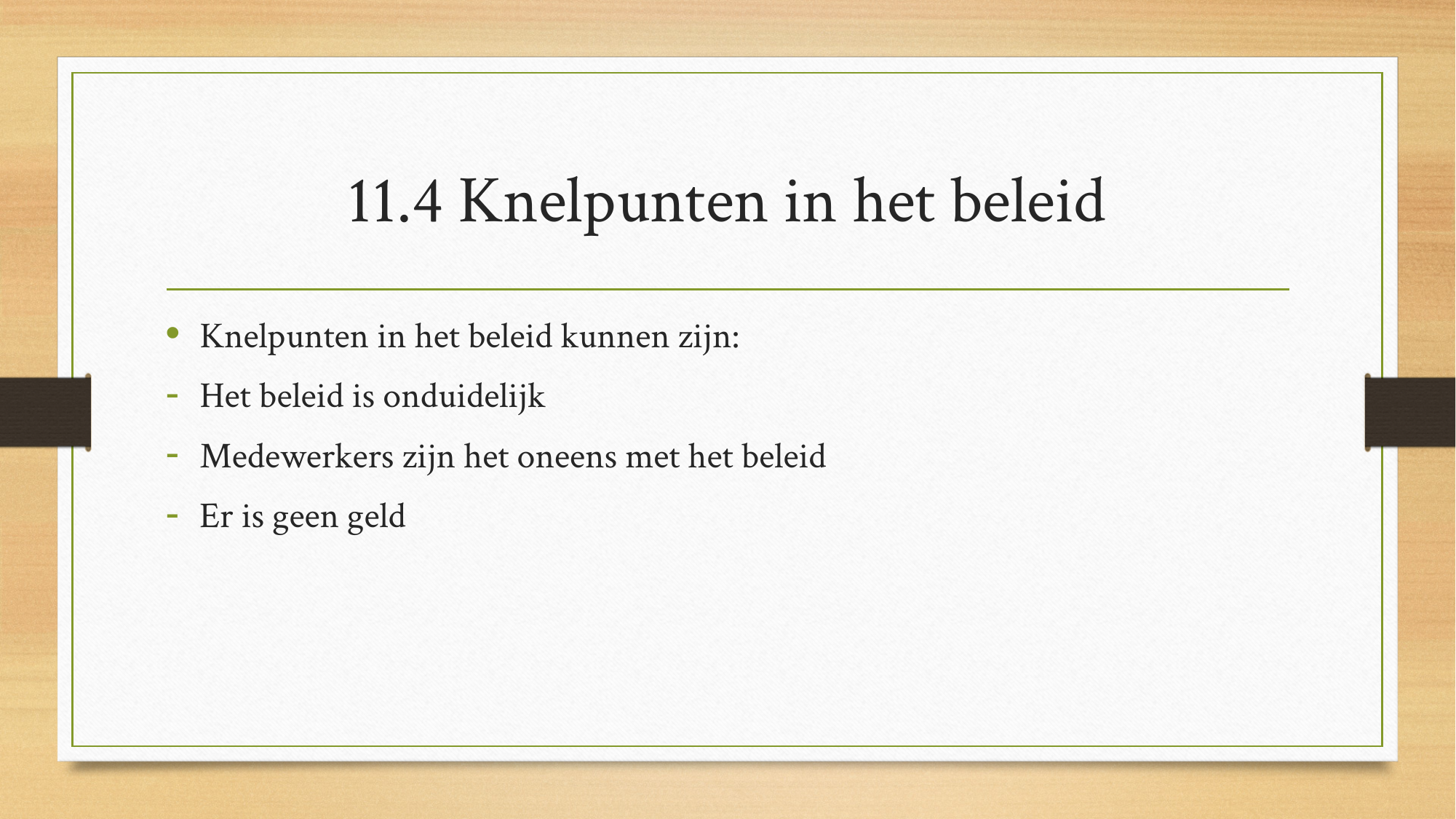

# 11.4 Knelpunten in het beleid
Knelpunten in het beleid kunnen zijn:
Het beleid is onduidelijk
Medewerkers zijn het oneens met het beleid
Er is geen geld